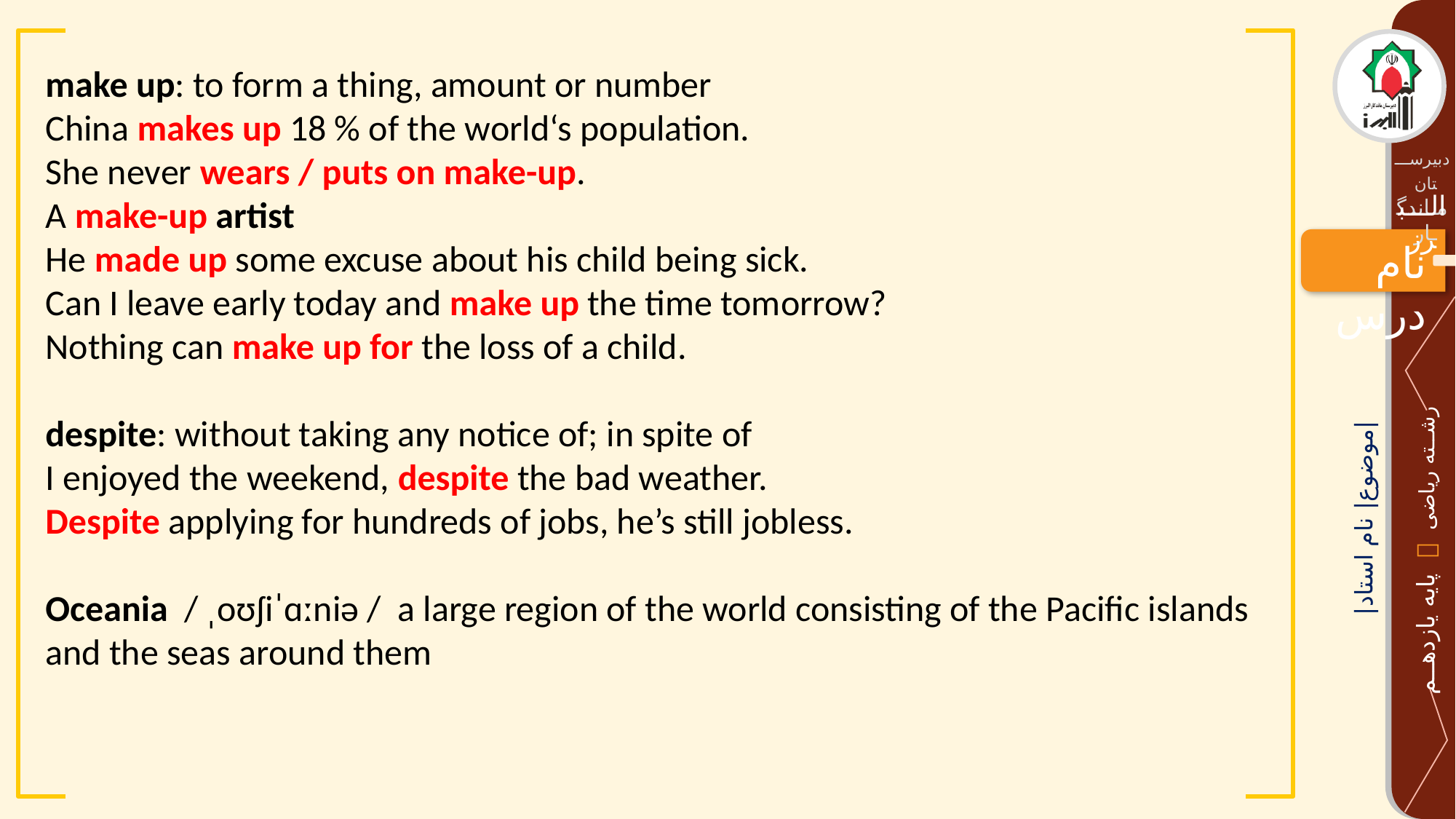

make up: to form a thing, amount or number
China makes up 18 % of the world‘s population.
She never wears / puts on make-up.
A make-up artist
He made up some excuse about his child being sick.
Can I leave early today and make up the time tomorrow?
Nothing can make up for the loss of a child.

despite: without taking any notice of; in spite of
I enjoyed the weekend, despite the bad weather.
Despite applying for hundreds of jobs, he’s still jobless.

Oceania  / ˌoʊʃiˈɑːniə /  a large region of the world consisting of the Pacific islands and the seas around them